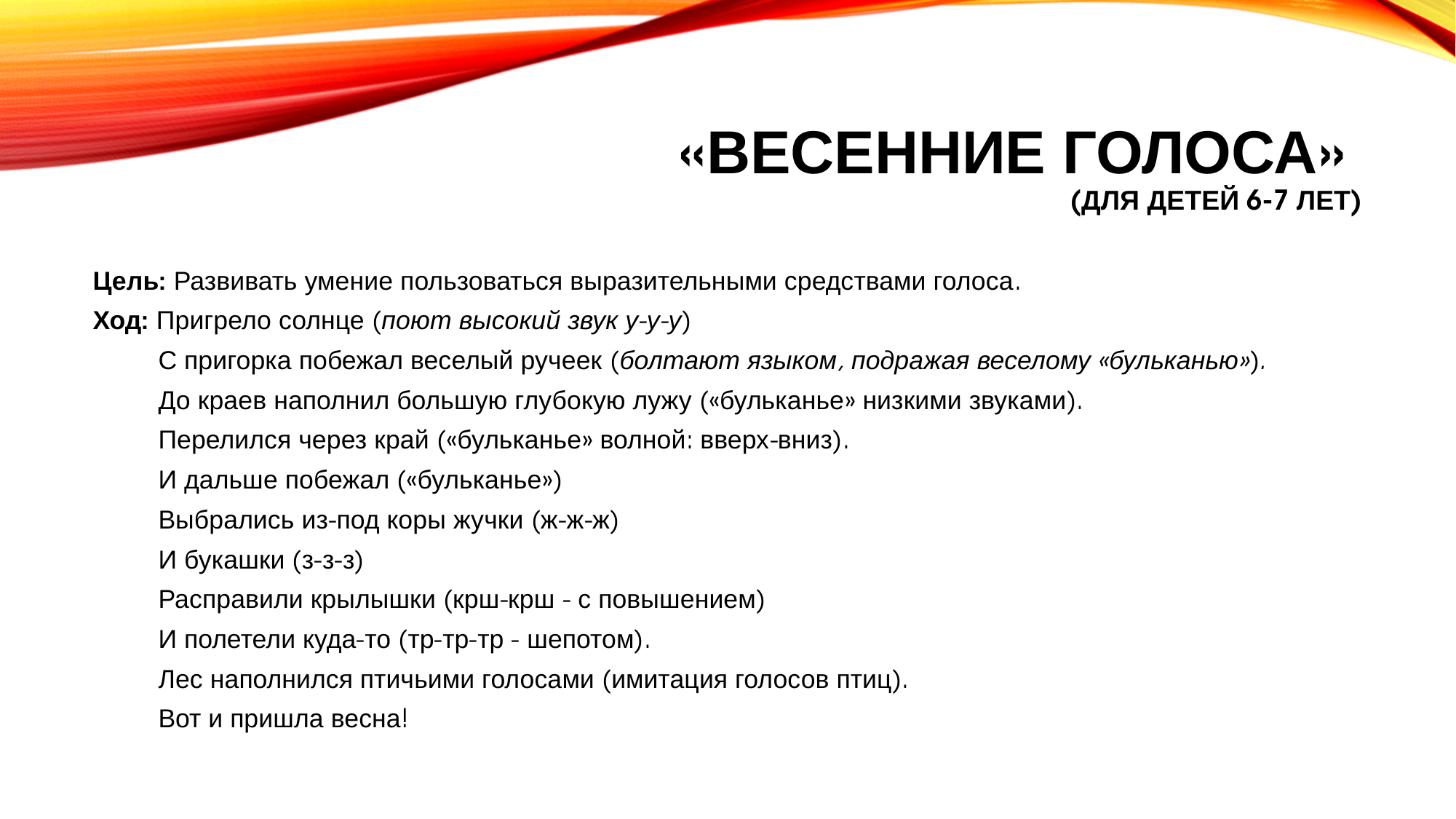

# «Весенние голоса» (для детей 6-7 лет)
Цель: Развивать умение пользоваться выразительными средствами голоса.
Ход: Пригрело солнце (поют высокий звук у-у-у)
         С пригорка побежал веселый ручеек (болтают языком, подражая веселому «бульканью»).
         До краев наполнил большую глубокую лужу («бульканье» низкими звуками).
         Перелился через край («бульканье» волной: вверх-вниз).
         И дальше побежал («бульканье»)
         Выбрались из-под коры жучки (ж-ж-ж)
         И букашки (з-з-з)
         Расправили крылышки (крш-крш - с повышением)
         И полетели куда-то (тр-тр-тр - шепотом).
         Лес наполнился птичьими голосами (имитация голосов птиц).
         Вот и пришла весна!